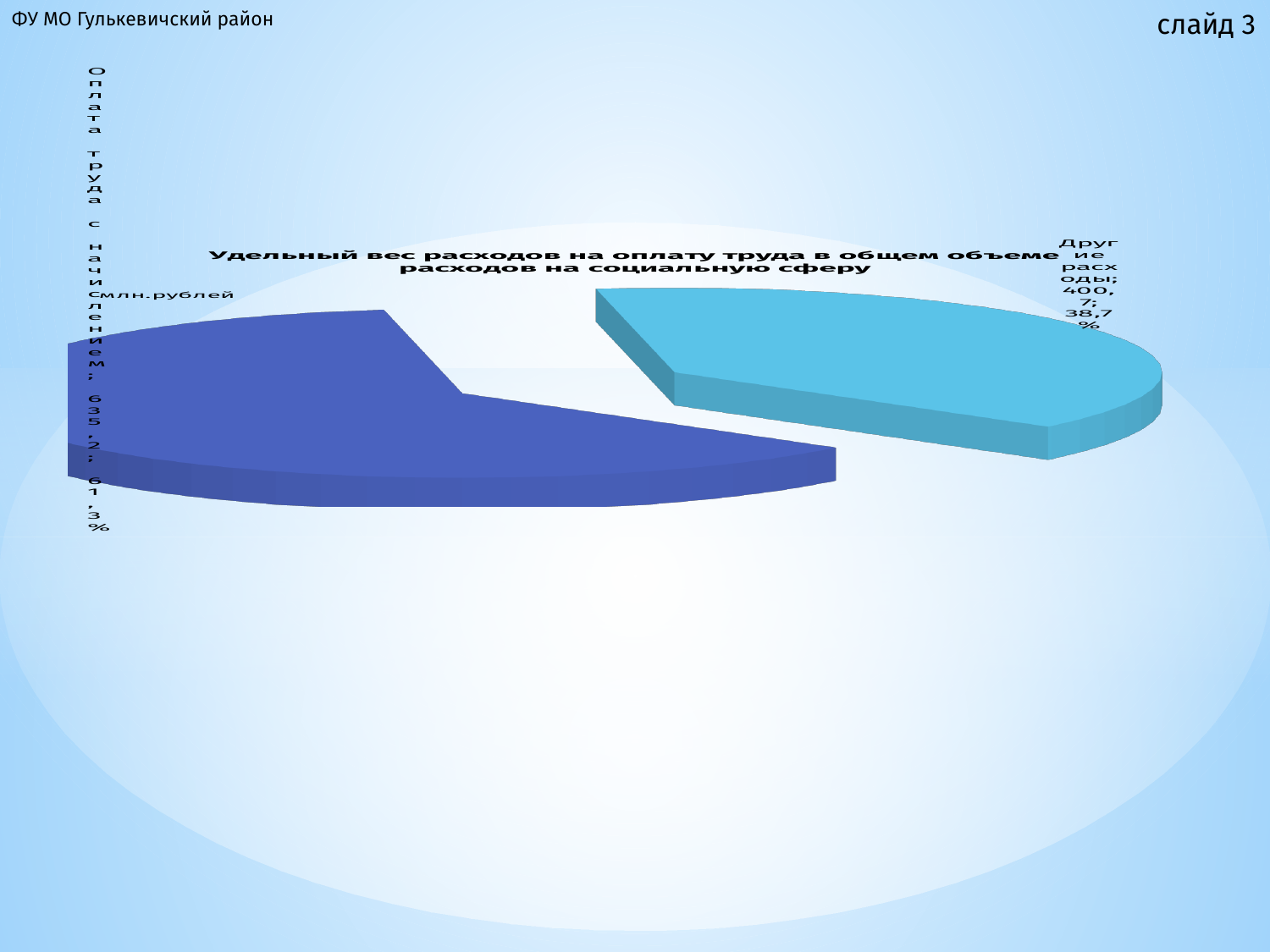

ФУ МО Гулькевичский район
слайд 3

[unsupported chart]